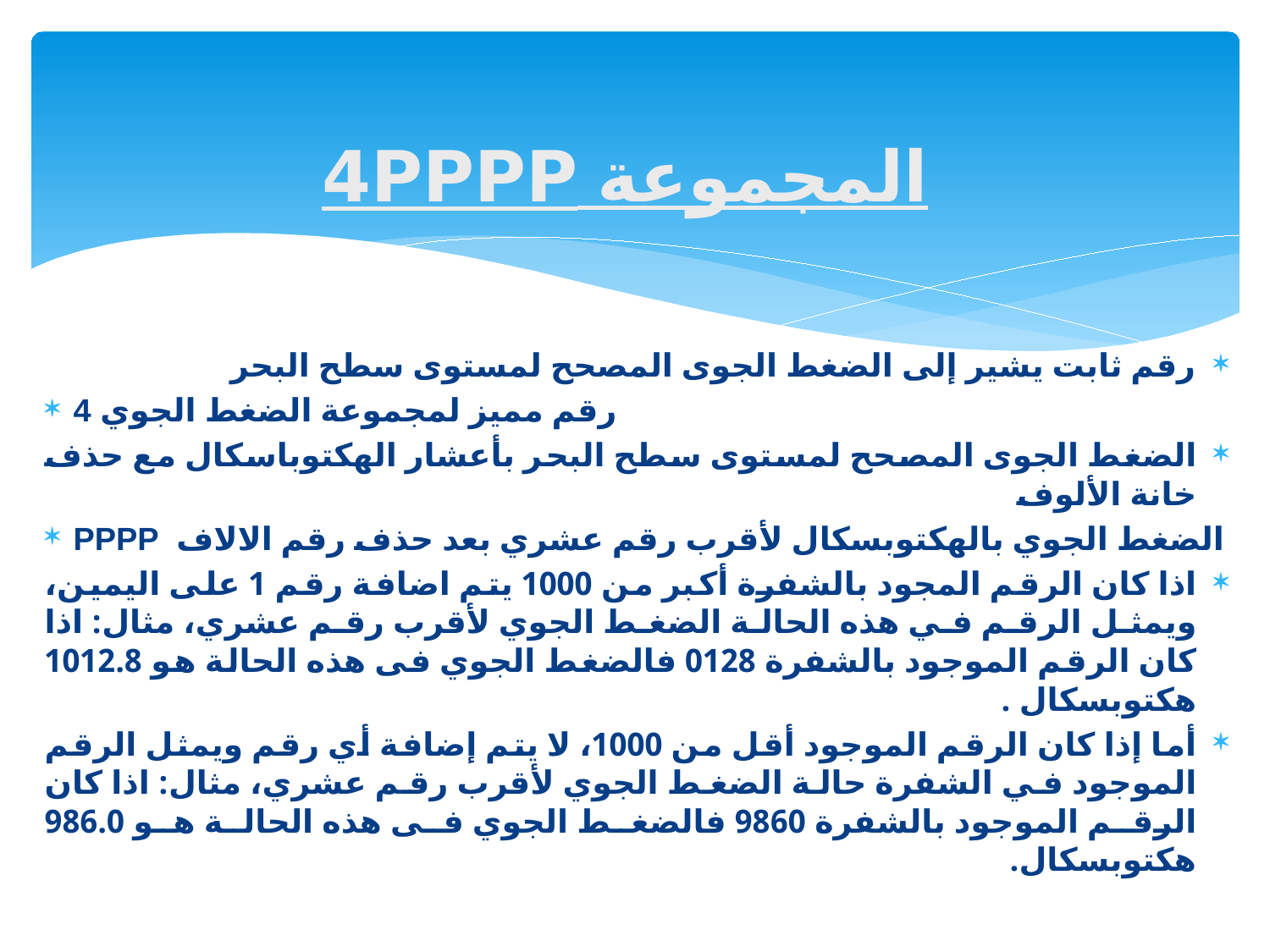

# المجموعة 4PPPP
رقم ثابت يشير إلى الضغط الجوى المصحح لمستوى سطح البحر
4 رقم مميز لمجموعة الضغط الجوي
الضغط الجوى المصحح لمستوى سطح البحر بأعشار الهكتوباسكال مع حذف خانة الألوف
PPPP  الضغط الجوي بالهكتوبسكال لأقرب رقم عشري بعد حذف رقم الالاف
اذا كان الرقم المجود بالشفرة أكبر من 1000 يتم اضافة رقم 1 على اليمين، ويمثل الرقم في هذه الحالة الضغط الجوي لأقرب رقم عشري، مثال: اذا كان الرقم الموجود بالشفرة 0128 فالضغط الجوي فى هذه الحالة هو 1012.8 هكتوبسكال .
أما إذا كان الرقم الموجود أقل من 1000، لا يتم إضافة أي رقم ويمثل الرقم الموجود في الشفرة حالة الضغط الجوي لأقرب رقم عشري، مثال: اذا كان الرقم الموجود بالشفرة 9860 فالضغط الجوي فى هذه الحالة هو 986.0 هكتوبسكال.